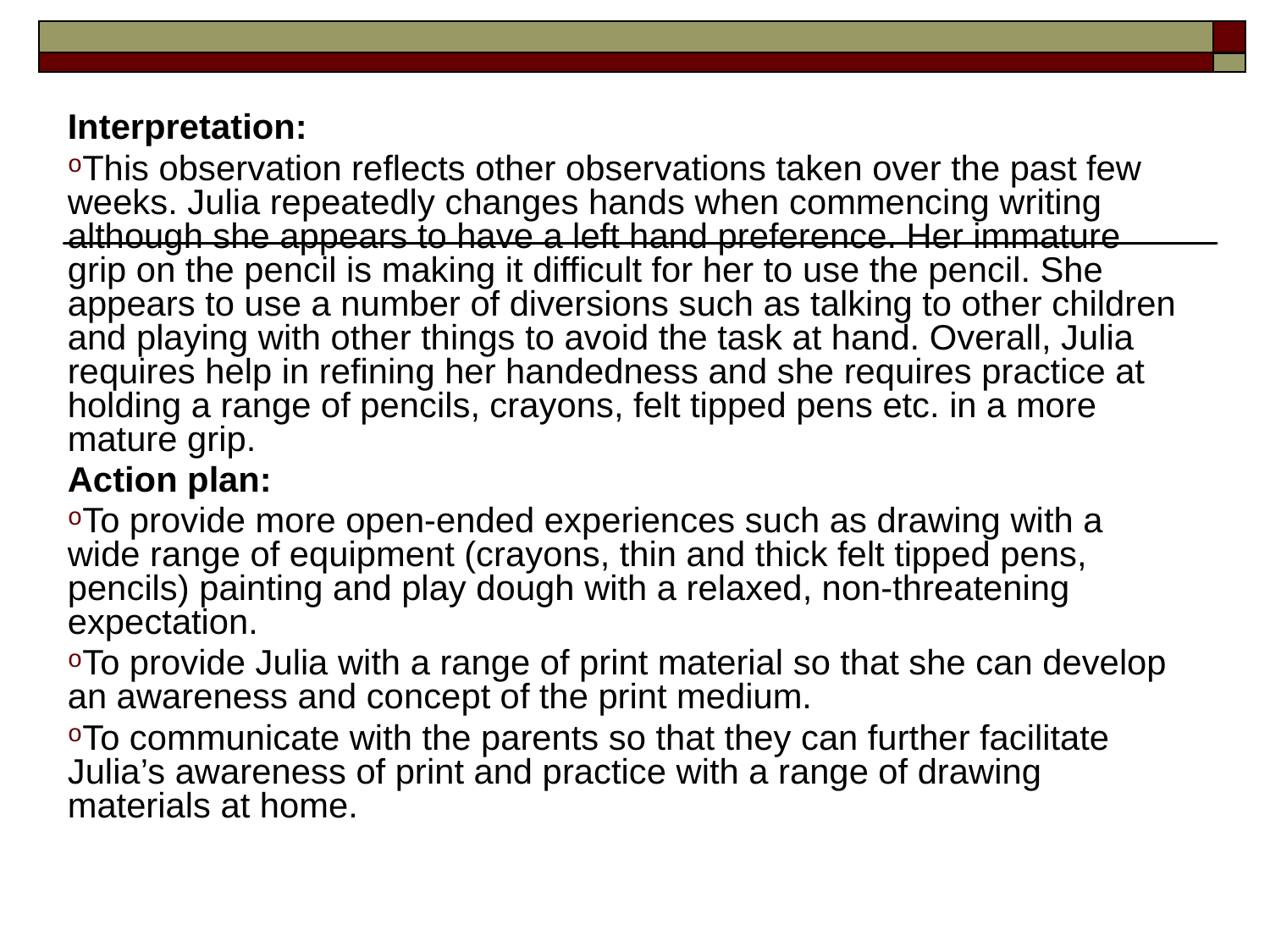

Interpretation:
This observation reflects other observations taken over the past few weeks. Julia repeatedly changes hands when commencing writing although she appears to have a left hand preference. Her immature grip on the pencil is making it difficult for her to use the pencil. She appears to use a number of diversions such as talking to other children and playing with other things to avoid the task at hand. Overall, Julia requires help in refining her handedness and she requires practice at holding a range of pencils, crayons, felt tipped pens etc. in a more mature grip.
Action plan:
To provide more open-ended experiences such as drawing with a wide range of equipment (crayons, thin and thick felt tipped pens, pencils) painting and play dough with a relaxed, non-threatening expectation.
To provide Julia with a range of print material so that she can develop an awareness and concept of the print medium.
To communicate with the parents so that they can further facilitate Julia’s awareness of print and practice with a range of drawing materials at home.